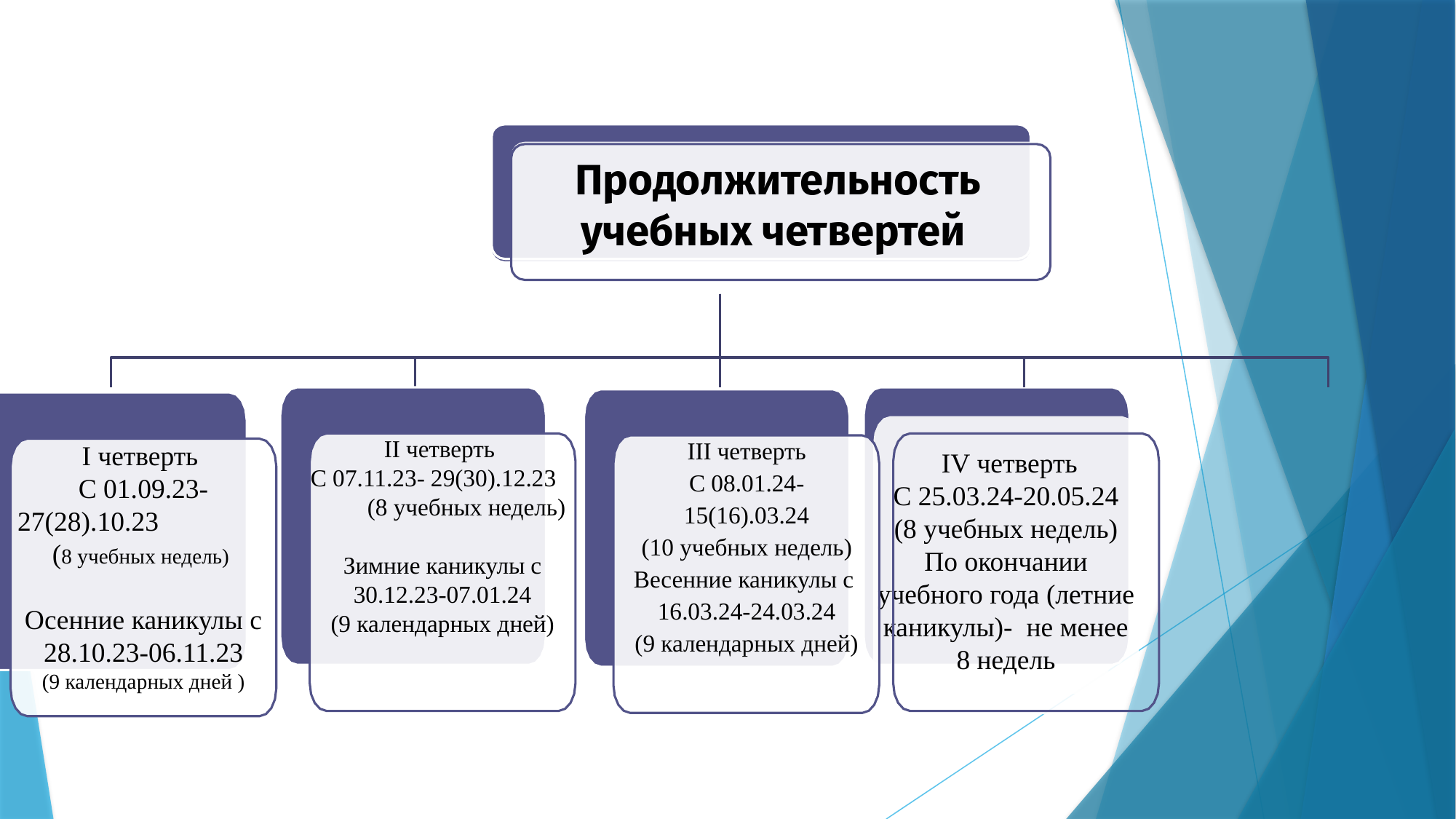

Продолжительность учебных четвертей

II четверть
С 07.11.23- 29(30).12.23             (8 учебных недель)

Зимние каникулы с 30.12.23-07.01.24
(9 календарных дней)

 IV четверть
С 25.03.24-20.05.24
(8 учебных недель)
По окончании учебного года (летние каникулы)-  не менее 8 недель

III четверть
С 08.01.24-
15(16).03.24
(10 учебных недель)
Весенние каникулы с
16.03.24-24.03.24
(9 календарных дней)

I четверть
С 01.09.23- 27(28).10.23                 (8 учебных недель)

Осенние каникулы с 28.10.23-06.11.23
(9 календарных дней )